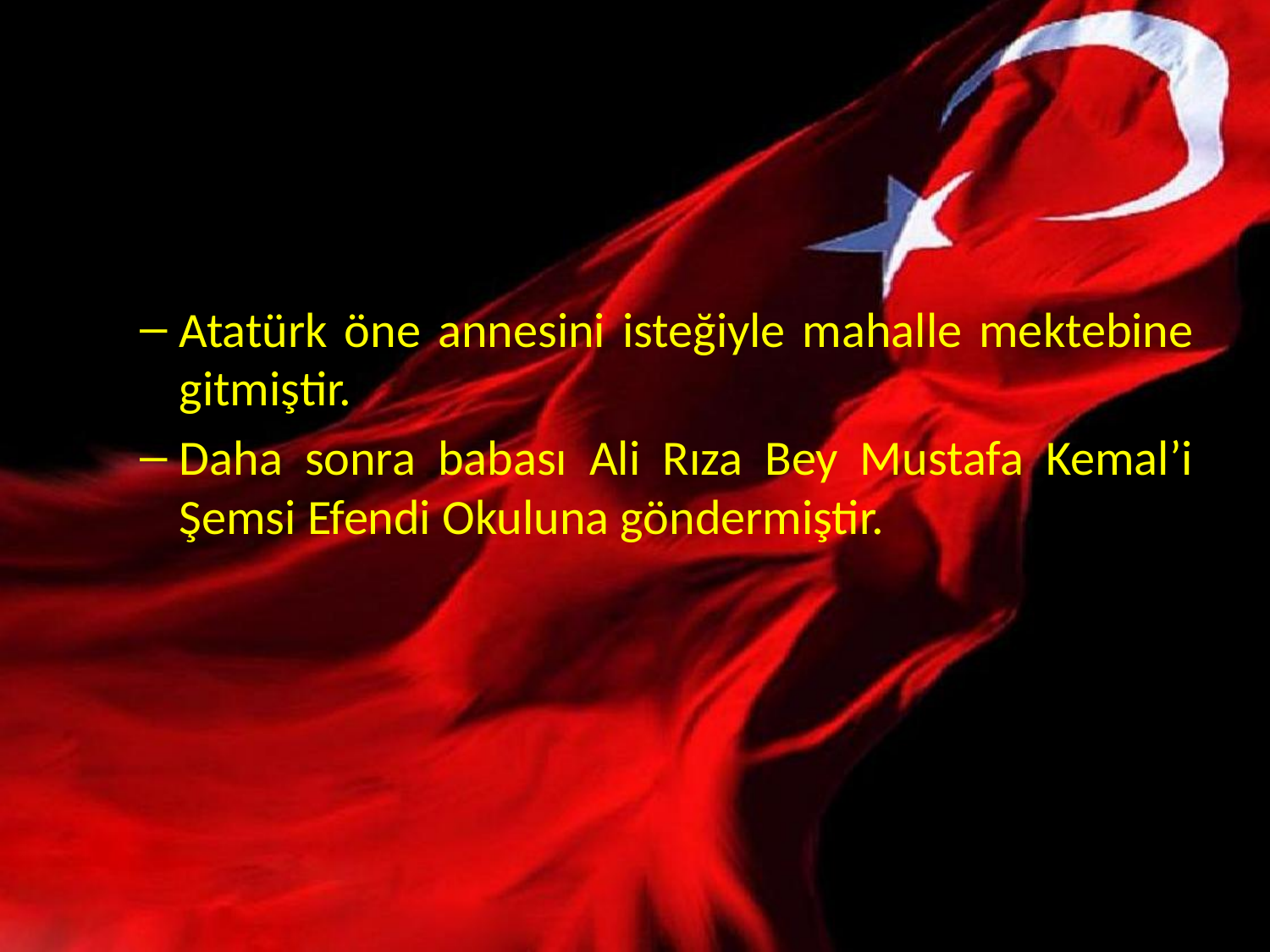

Atatürk öne annesini isteğiyle mahalle mektebine gitmiştir.
Daha sonra babası Ali Rıza Bey Mustafa Kemal’i Şemsi Efendi Okuluna göndermiştir.